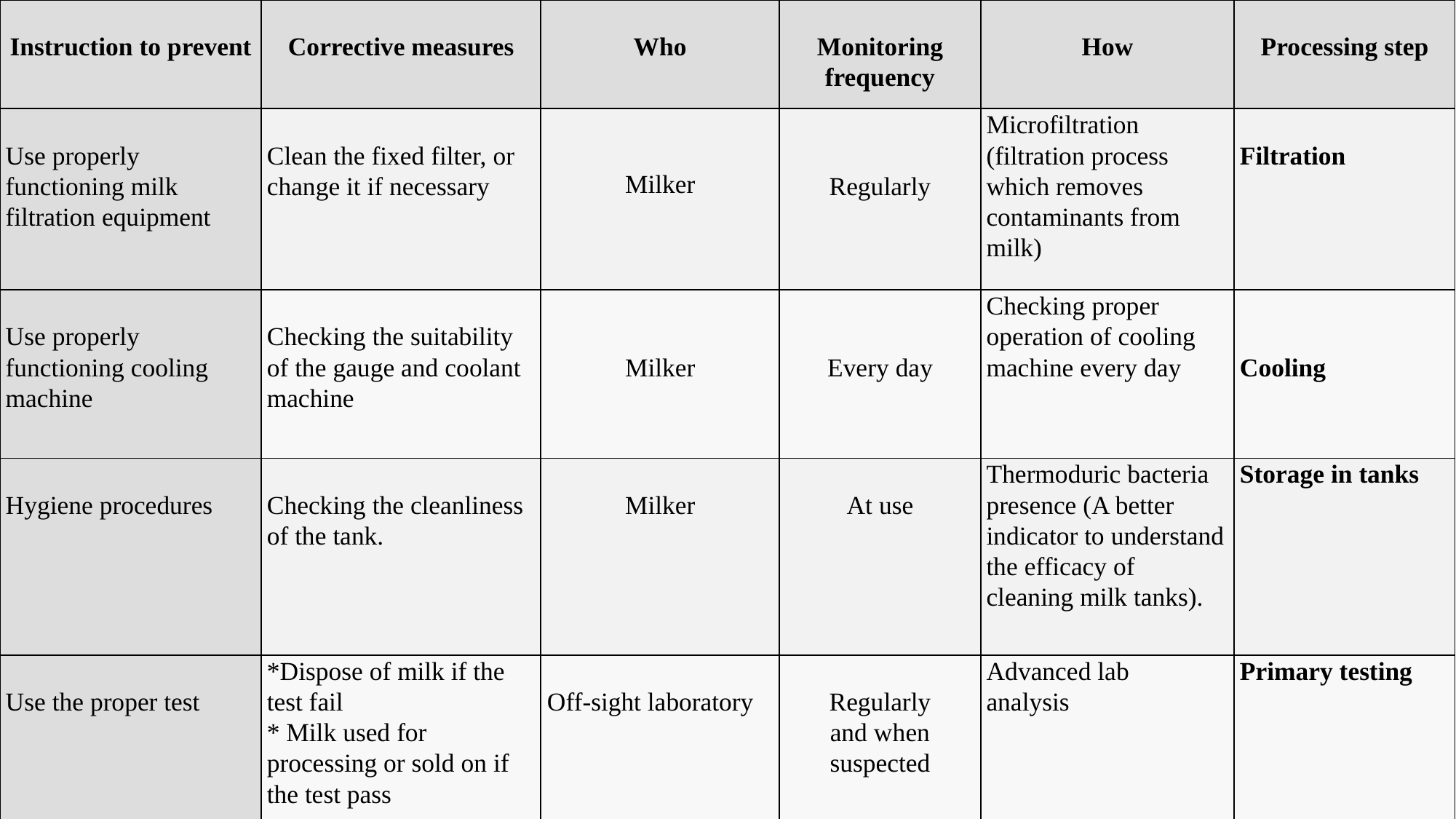

| Instruction to prevent | Corrective measures | Who | Monitoring frequency | How | Processing step |
| --- | --- | --- | --- | --- | --- |
| Use properly functioning milk filtration equipment | Clean the fixed filter, or change it if necessary | Milker | Regularly | Microfiltration (filtration process which removes contaminants from milk) | Filtration |
| Use properly functioning cooling machine | Checking the suitability of the gauge and coolant machine | Milker | Every day | Checking proper operation of cooling machine every day | Cooling |
| Hygiene procedures | Checking the cleanliness of the tank. | Milker | At use | Thermoduric bacteria presence (A better indicator to understand the efficacy of cleaning milk tanks). | Storage in tanks |
| Use the proper test | \*Dispose of milk if the test fail \* Milk used for processing or sold on if the test pass | Off-sight laboratory | Regularly and when suspected | Advanced lab analysis | Primary testing |